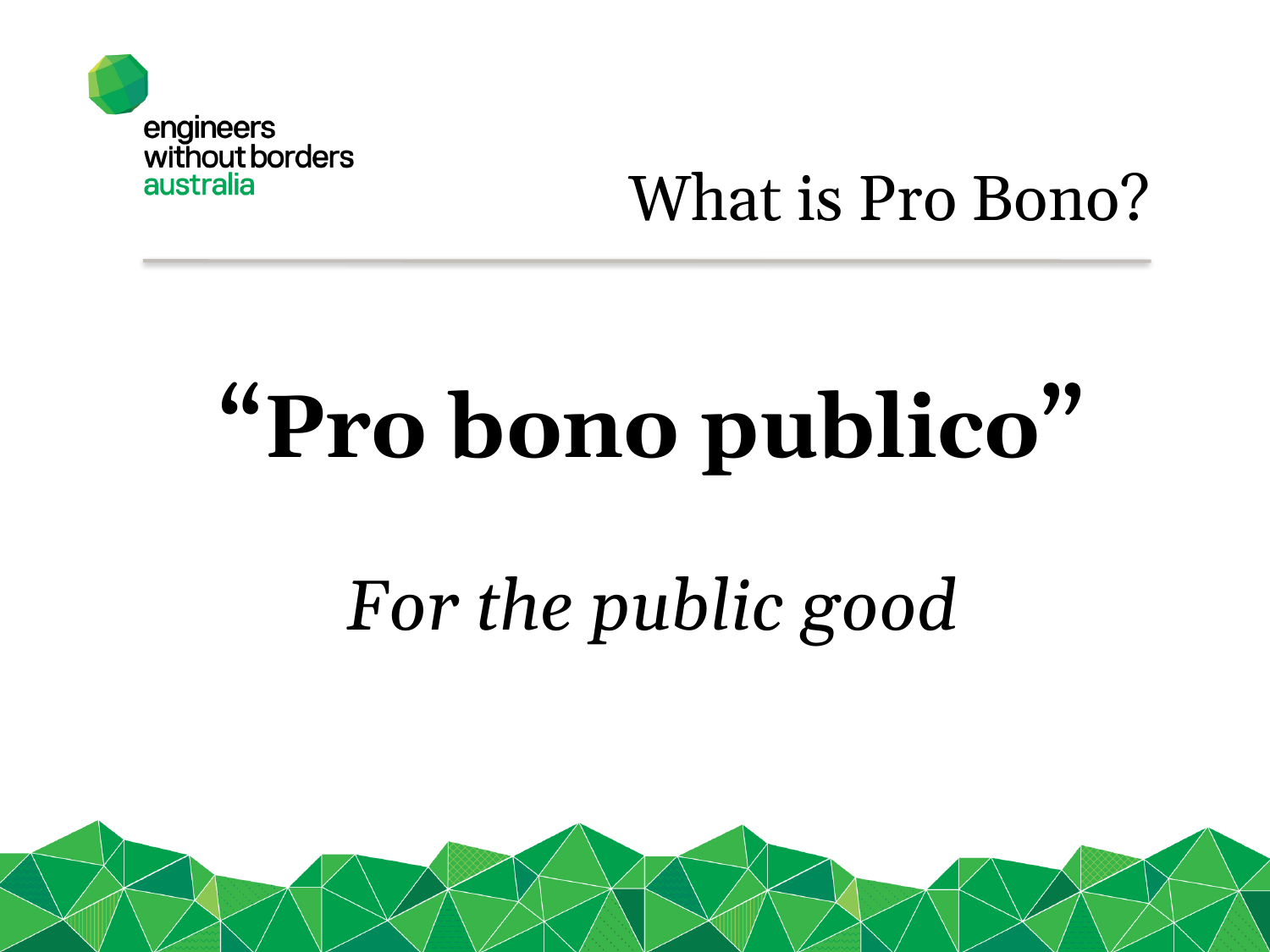

What is Pro Bono?
“Pro bono publico”

For the public good